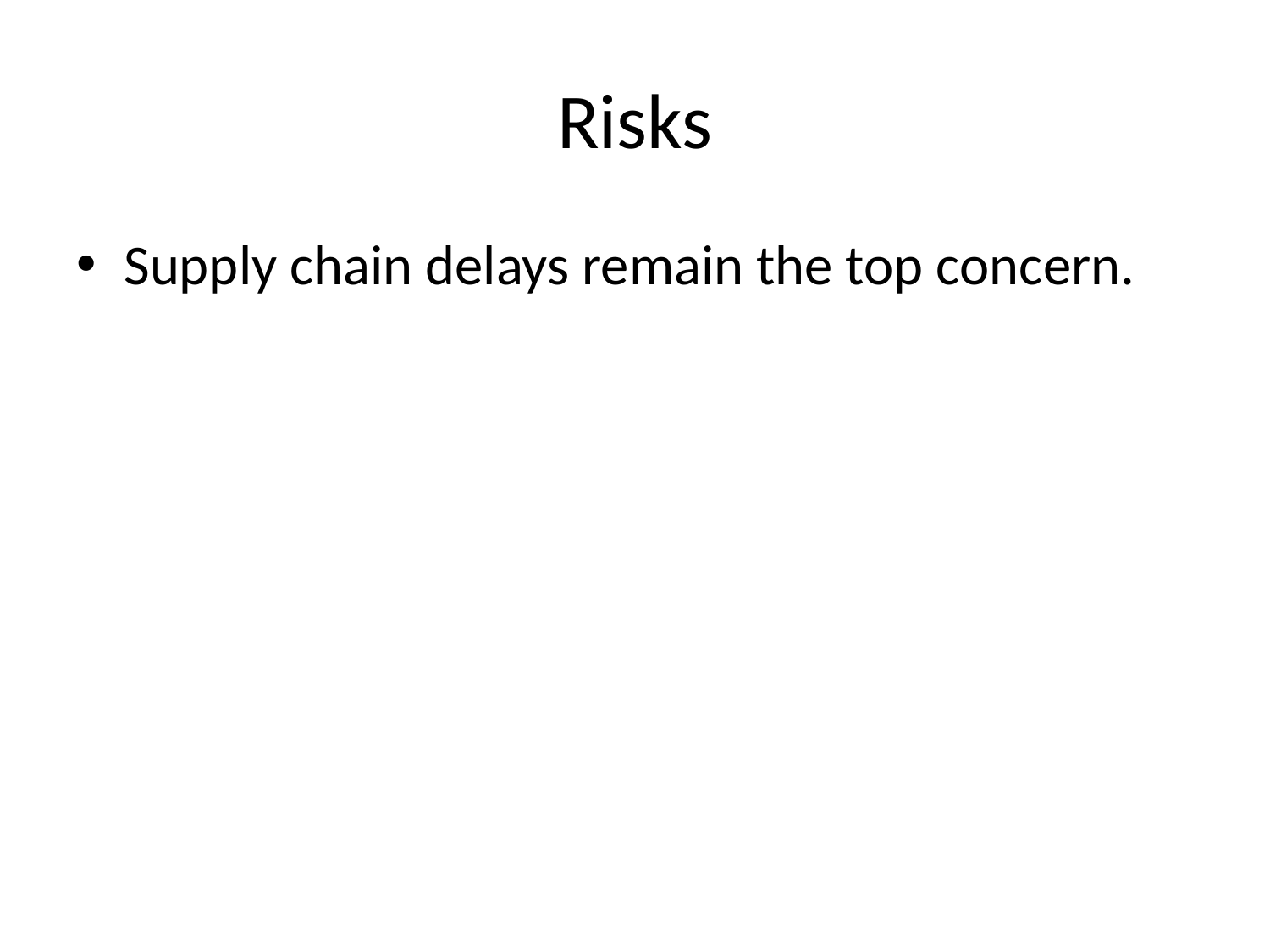

# Risks
Supply chain delays remain the top concern.